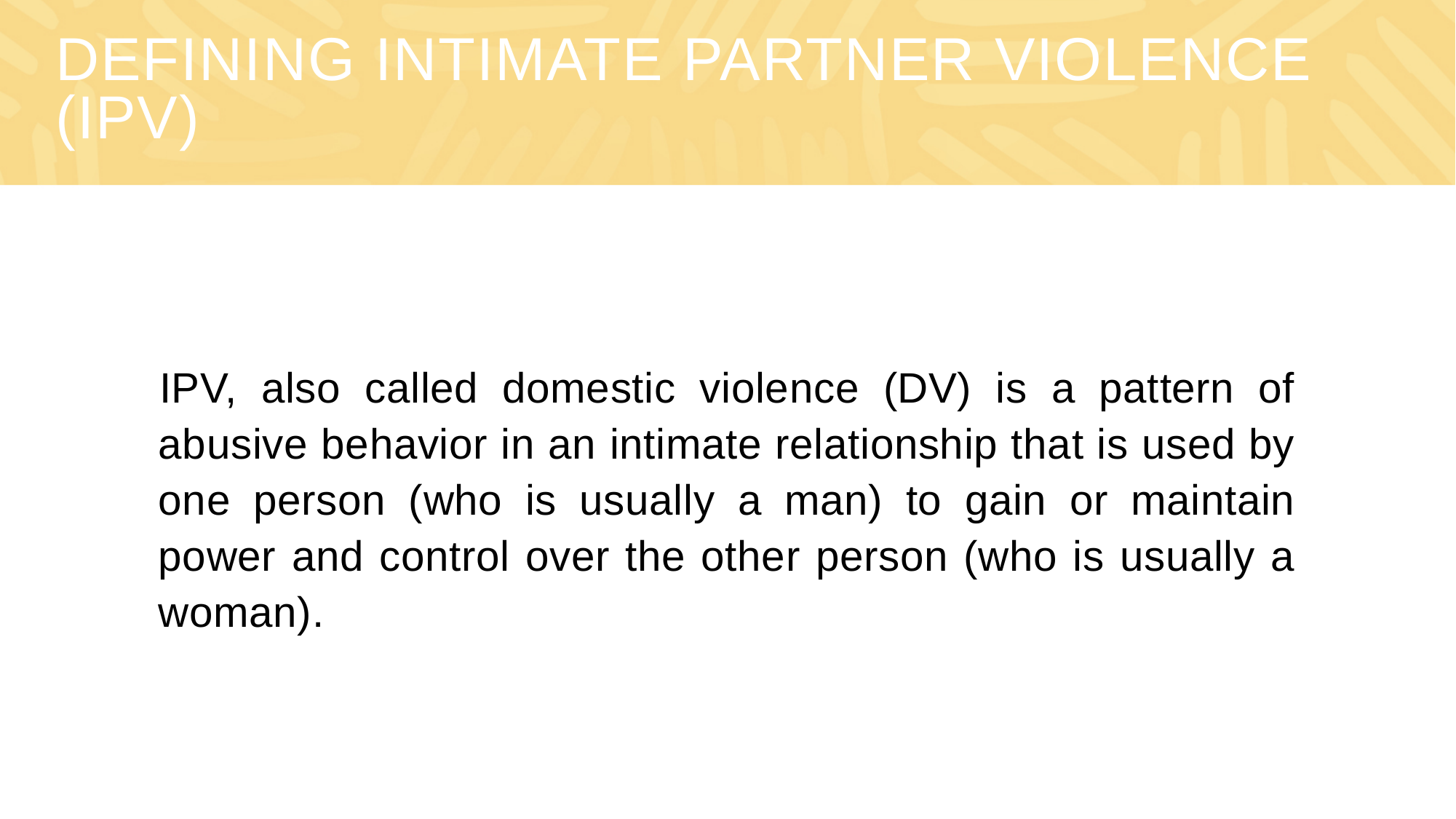

# Defining intimate partner violence (Ipv)
IPV, also called domestic violence (DV) is a pattern of abusive behavior in an intimate relationship that is used by one person (who is usually a man) to gain or maintain power and control over the other person (who is usually a woman).